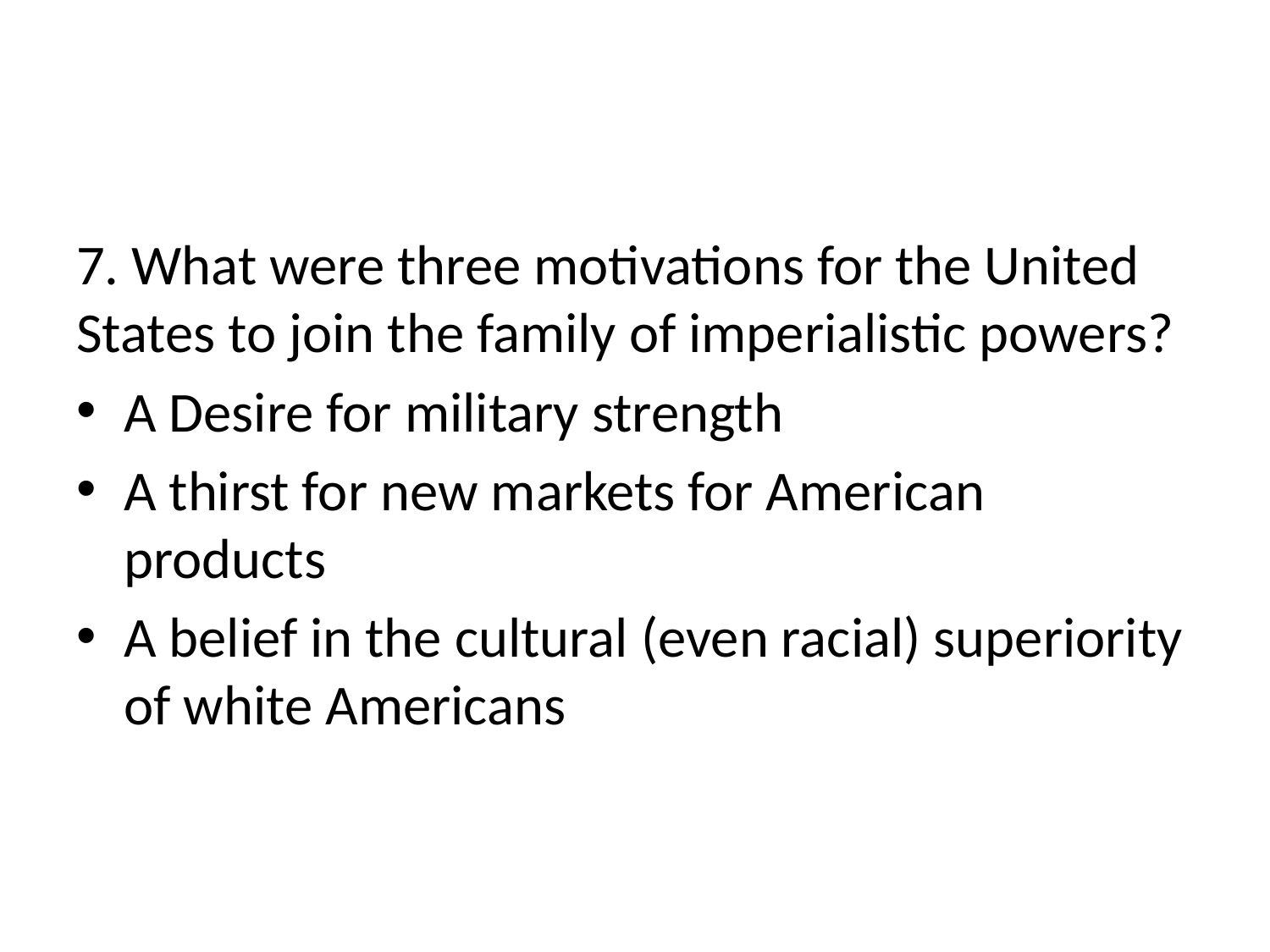

#
7. What were three motivations for the United States to join the family of imperialistic powers?
A Desire for military strength
A thirst for new markets for American products
A belief in the cultural (even racial) superiority of white Americans